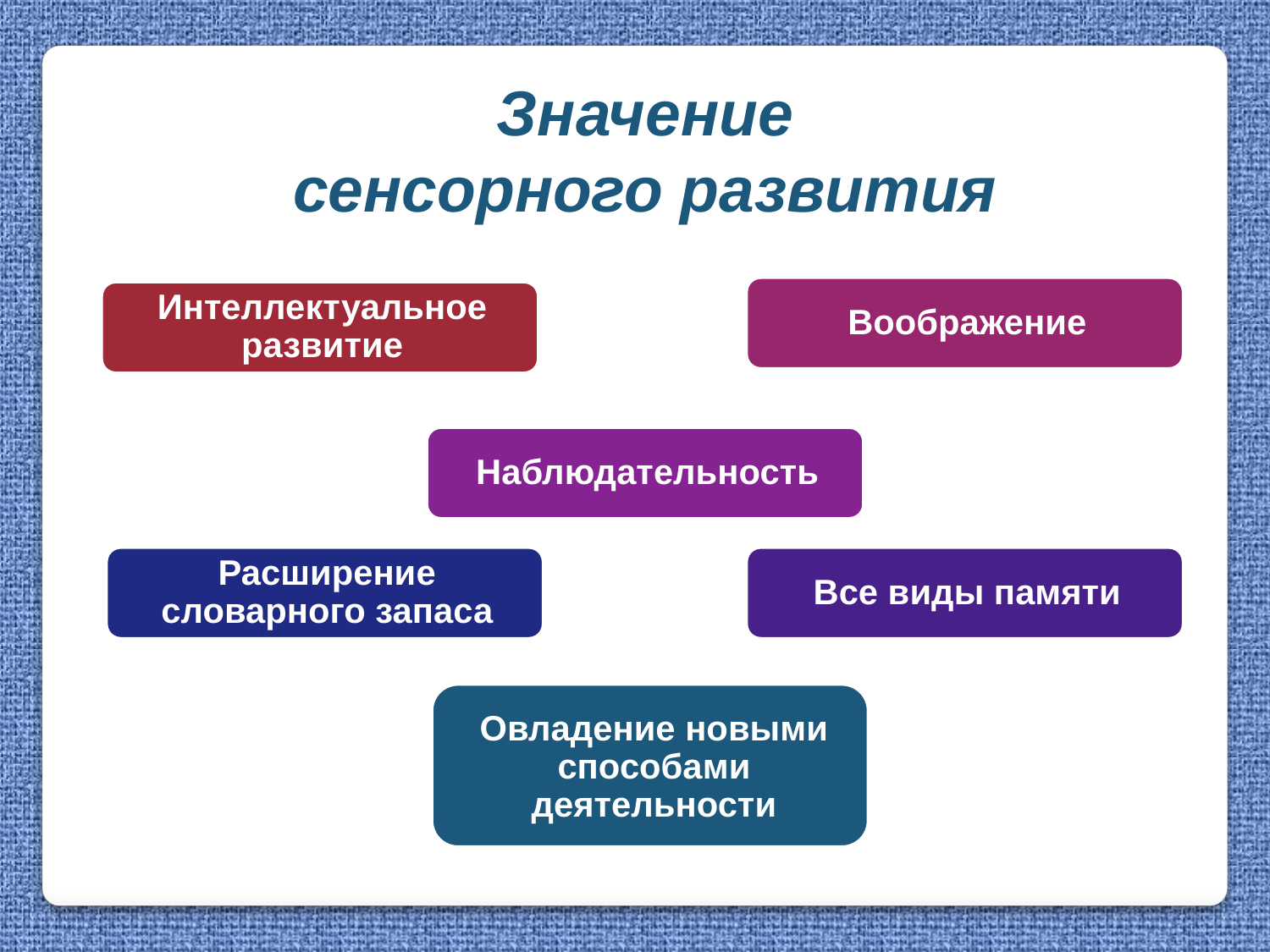

Значение
сенсорного развития

Интеллектуальное развитие
Воображение
Наблюдательность
Все виды памяти
Расширение словарного запаса

Овладение новыми способами деятельности